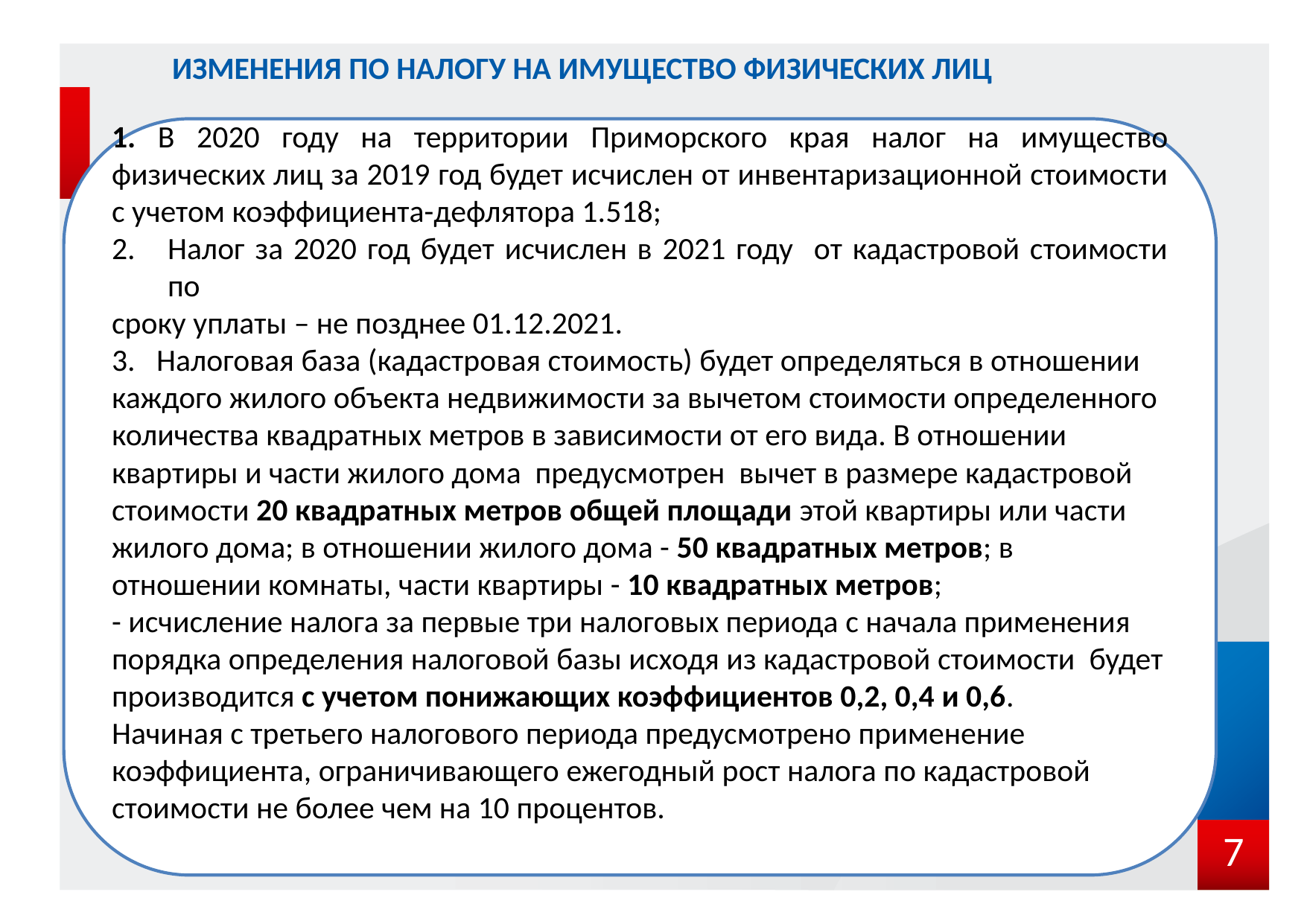

ИЗМЕНЕНИЯ ПО НАЛОГУ НА ИМУЩЕСТВО ФИЗИЧЕСКИХ ЛИЦ

1. В 2020 году на территории Приморского края налог на имущество физических лиц за 2019 год будет исчислен от инвентаризационной стоимости с учетом коэффициента-дефлятора 1.518;
Налог за 2020 год будет исчислен в 2021 году  от кадастровой стоимости по
сроку уплаты – не позднее 01.12.2021.
3.   Налоговая база (кадастровая стоимость) будет определяться в отношении каждого жилого объекта недвижимости за вычетом стоимости определенного количества квадратных метров в зависимости от его вида. В отношении квартиры и части жилого дома  предусмотрен  вычет в размере кадастровой стоимости 20 квадратных метров общей площади этой квартиры или части жилого дома; в отношении жилого дома - 50 квадратных метров; в отношении комнаты, части квартиры - 10 квадратных метров;
- исчисление налога за первые три налоговых периода с начала применения  порядка определения налоговой базы исходя из кадастровой стоимости  будет производится с учетом понижающих коэффициентов 0,2, 0,4 и 0,6.
Начиная с третьего налогового периода предусмотрено применение коэффициента, ограничивающего ежегодный рост налога по кадастровой
стоимости не более чем на 10 процентов.

7